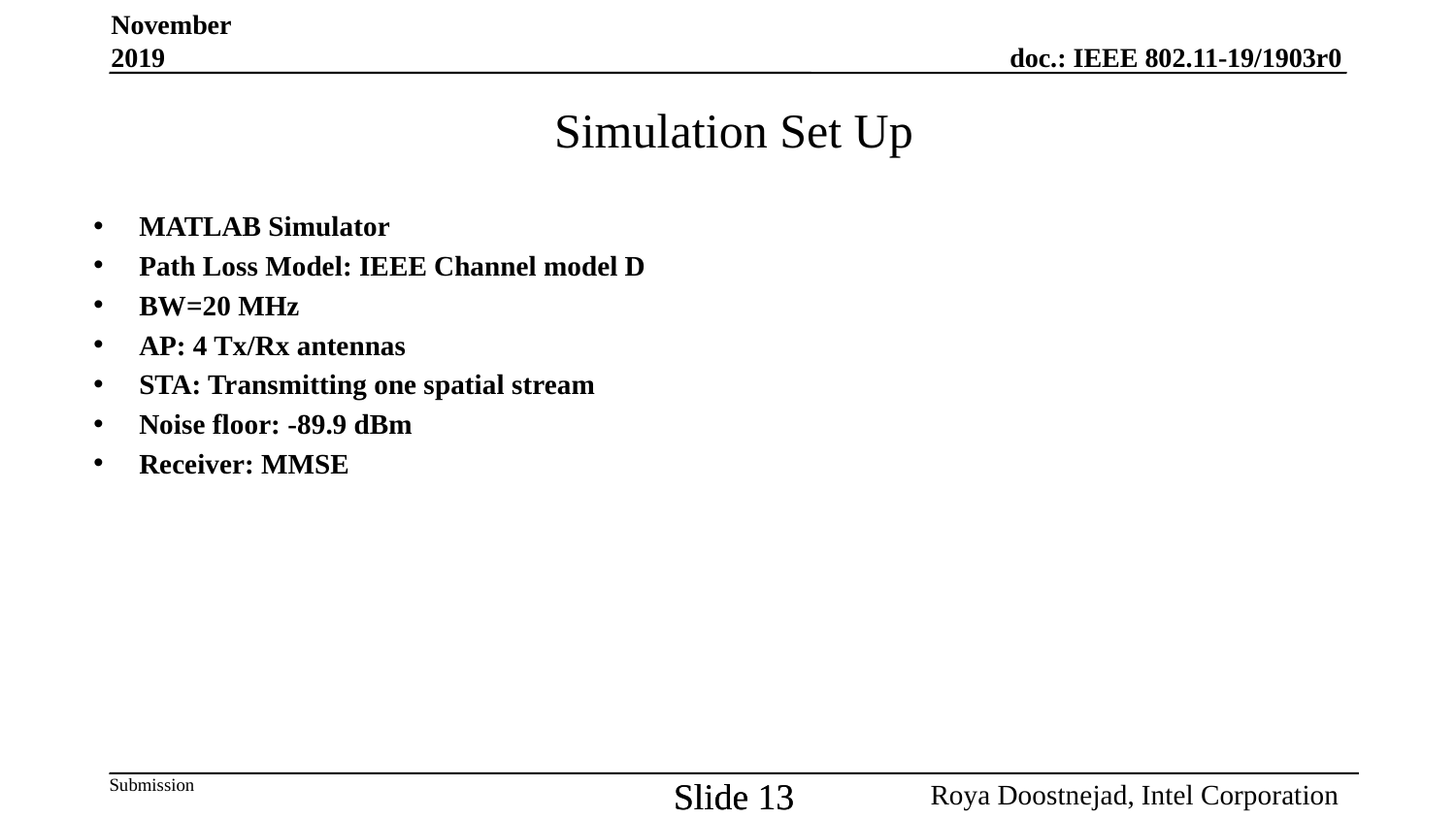

November 2019
# Simulation Set Up
MATLAB Simulator
Path Loss Model: IEEE Channel model D
BW=20 MHz
AP: 4 Tx/Rx antennas
STA: Transmitting one spatial stream
Noise floor: -89.9 dBm
Receiver: MMSE
Slide 13
13
Slide 13